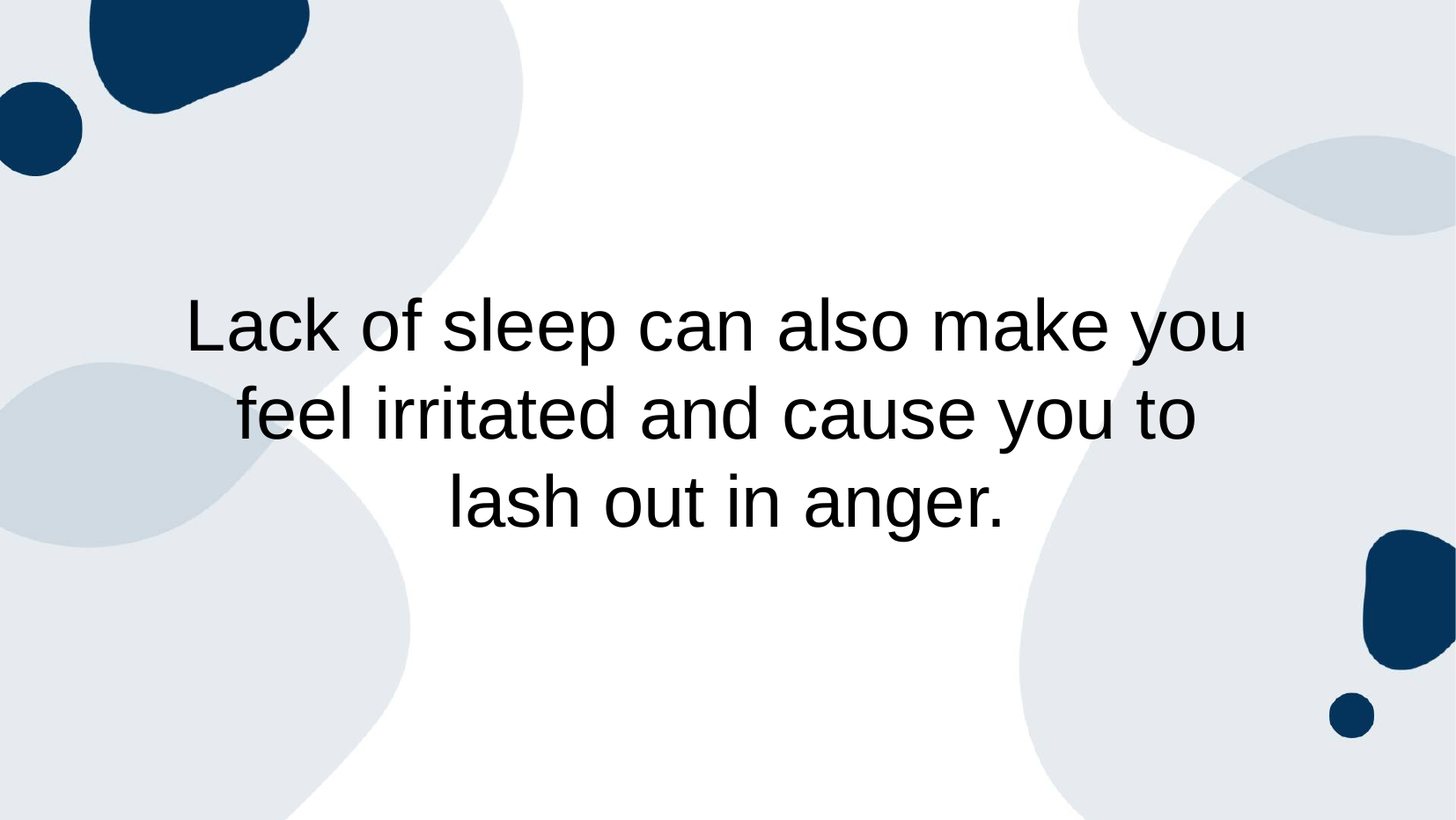

Lack of sleep can also make you
feel irritated and cause you to
lash out in anger.